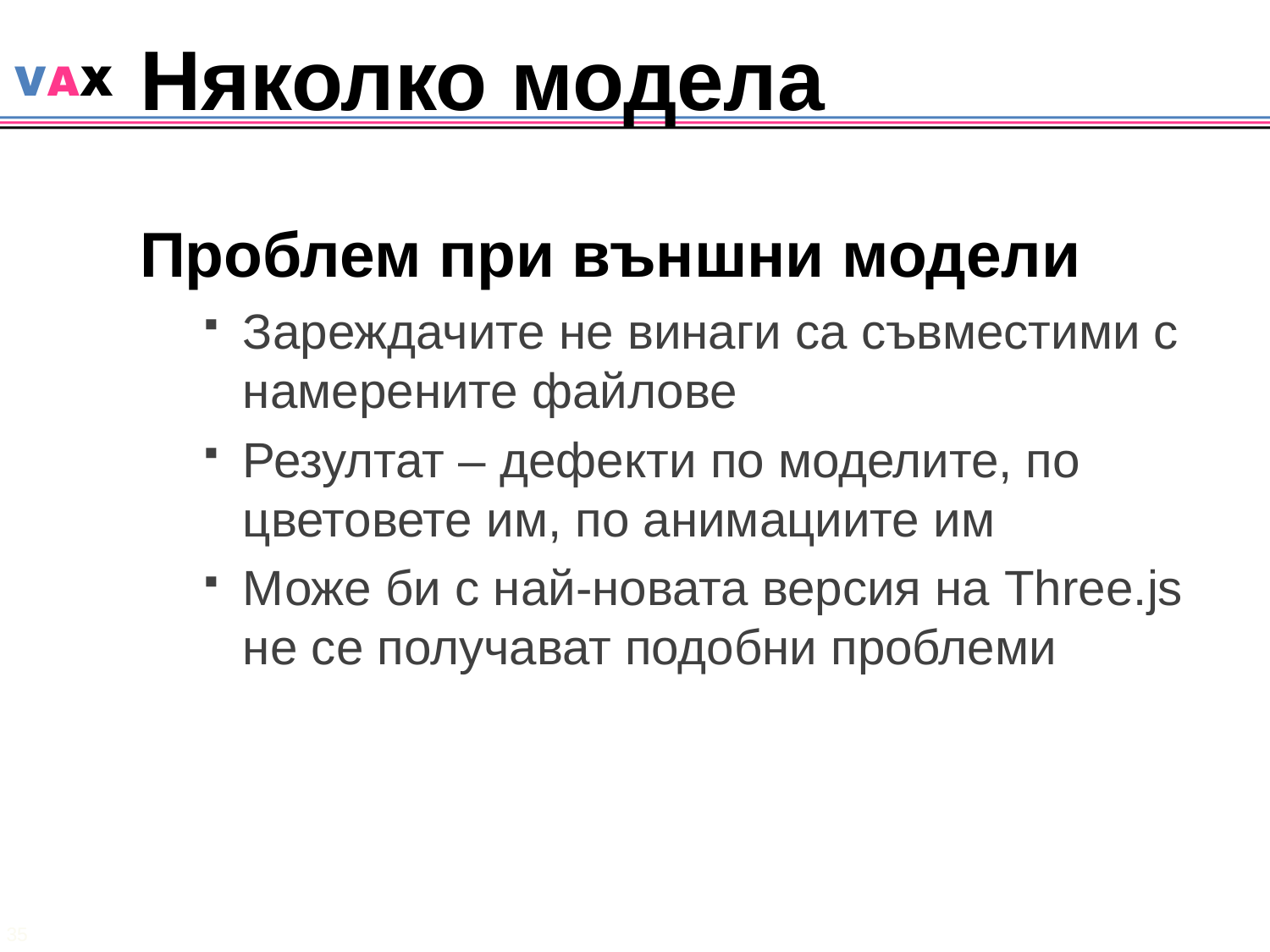

# Няколко модела
Проблем при външни модели
Зареждачите не винаги са съвместими с намерените файлове
Резултат – дефекти по моделите, по цветовете им, по анимациите им
Може би с най-новата версия на Three.js не се получават подобни проблеми